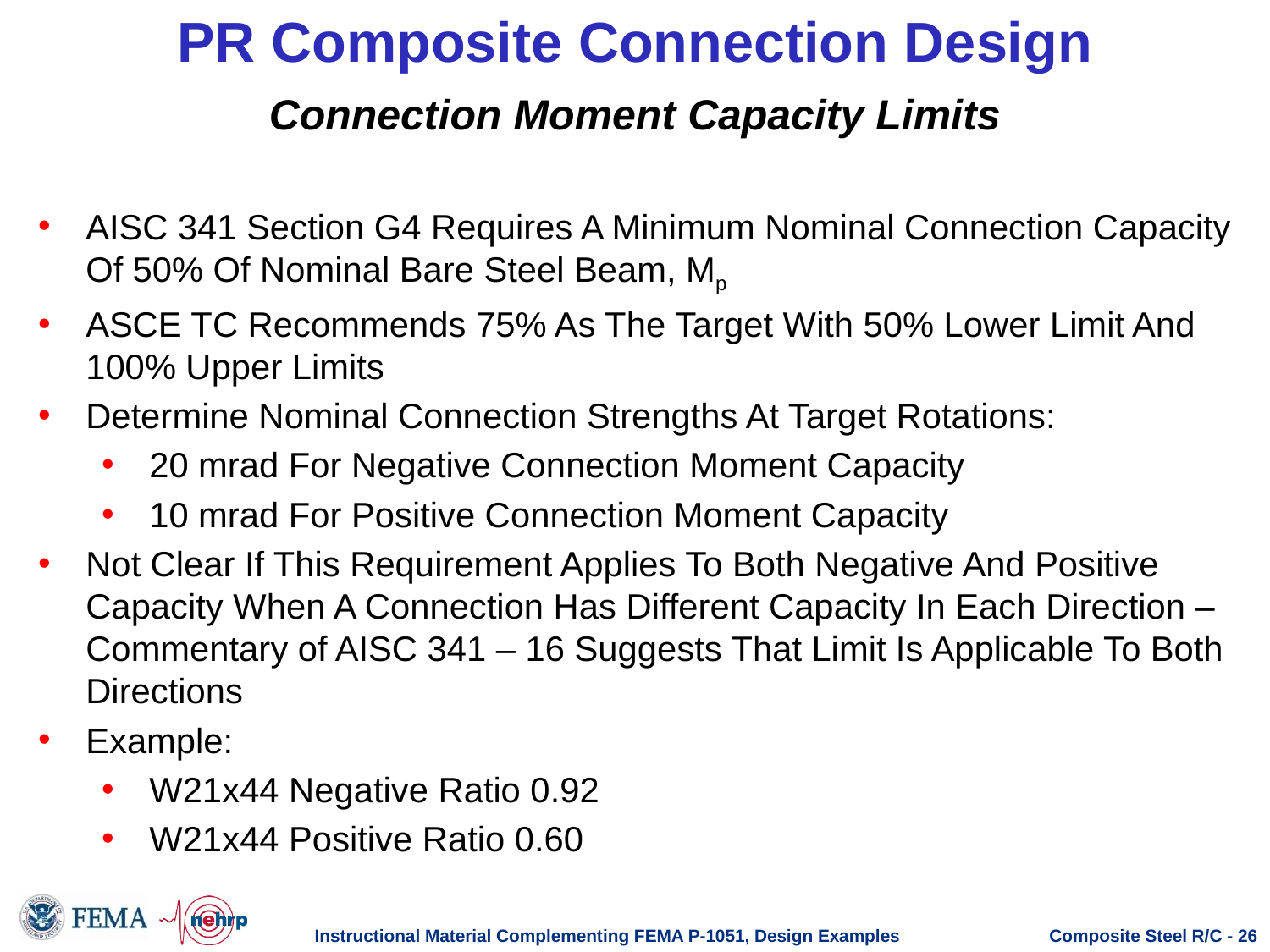

# PR Composite Connection Design
Connection Moment Capacity Limits

AISC 341 Section G4 Requires A Minimum Nominal Connection Capacity Of 50% Of Nominal Bare Steel Beam, Mp
ASCE TC Recommends 75% As The Target With 50% Lower Limit And 100% Upper Limits
Determine Nominal Connection Strengths At Target Rotations:
20 mrad For Negative Connection Moment Capacity
10 mrad For Positive Connection Moment Capacity
Not Clear If This Requirement Applies To Both Negative And Positive Capacity When A Connection Has Different Capacity In Each Direction – Commentary of AISC 341 – 16 Suggests That Limit Is Applicable To Both Directions
Example:
W21x44 Negative Ratio 0.92
W21x44 Positive Ratio 0.60
Instructional Material Complementing FEMA P-1051, Design Examples
Composite Steel R/C - 26